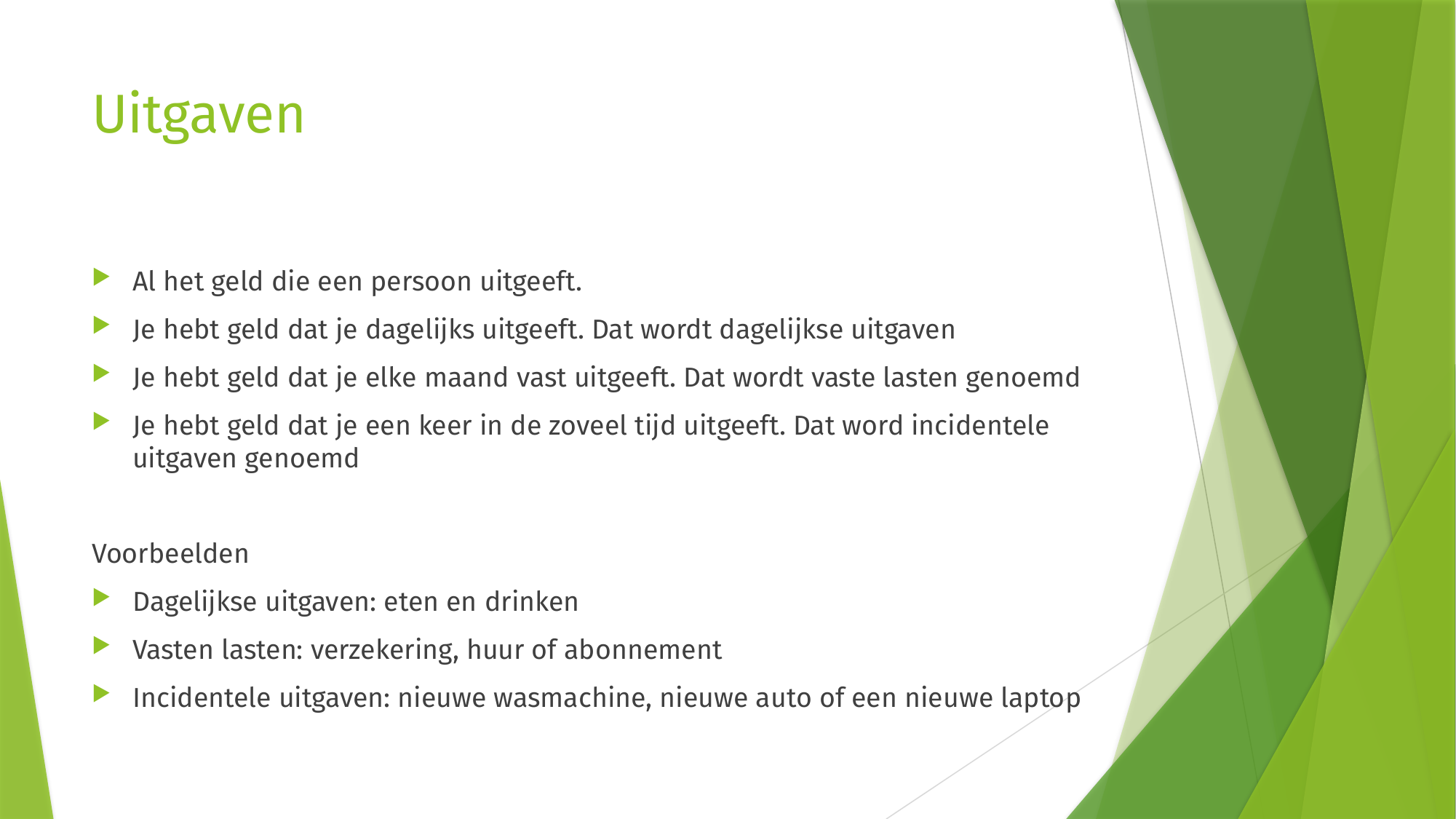

# Uitgaven
Al het geld die een persoon uitgeeft.
Je hebt geld dat je dagelijks uitgeeft. Dat wordt dagelijkse uitgaven
Je hebt geld dat je elke maand vast uitgeeft. Dat wordt vaste lasten genoemd
Je hebt geld dat je een keer in de zoveel tijd uitgeeft. Dat word incidentele uitgaven genoemd

Voorbeelden
Dagelijkse uitgaven: eten en drinken
Vasten lasten: verzekering, huur of abonnement
Incidentele uitgaven: nieuwe wasmachine, nieuwe auto of een nieuwe laptop